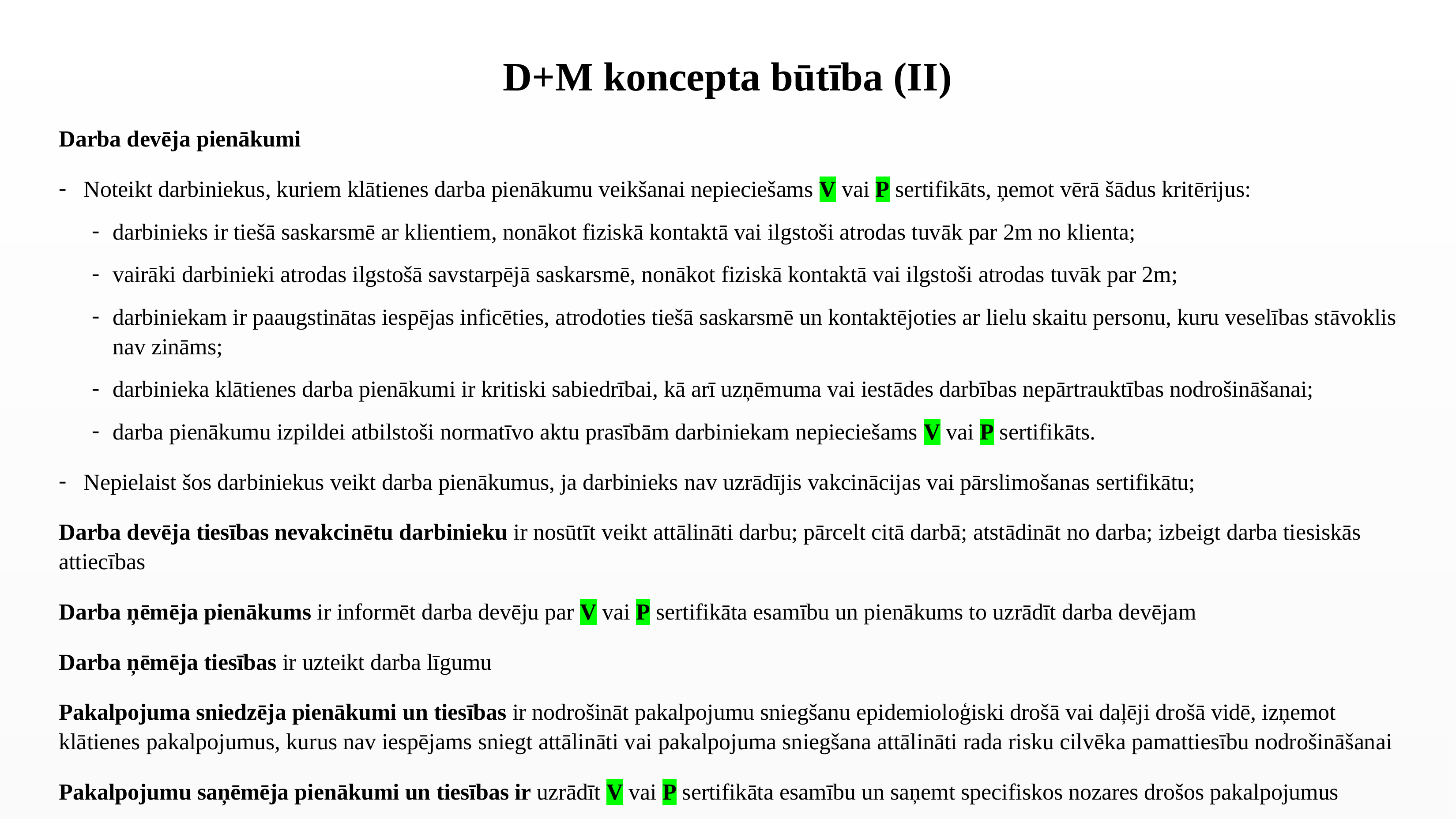

# D+M koncepta būtība (II)
Darba devēja pienākumi
Noteikt darbiniekus, kuriem klātienes darba pienākumu veikšanai nepieciešams V vai P sertifikāts, ņemot vērā šādus kritērijus:
darbinieks ir tiešā saskarsmē ar klientiem, nonākot fiziskā kontaktā vai ilgstoši atrodas tuvāk par 2m no klienta;
vairāki darbinieki atrodas ilgstošā savstarpējā saskarsmē, nonākot fiziskā kontaktā vai ilgstoši atrodas tuvāk par 2m;
darbiniekam ir paaugstinātas iespējas inficēties, atrodoties tiešā saskarsmē un kontaktējoties ar lielu skaitu personu, kuru veselības stāvoklis nav zināms;
darbinieka klātienes darba pienākumi ir kritiski sabiedrībai, kā arī uzņēmuma vai iestādes darbības nepārtrauktības nodrošināšanai;
darba pienākumu izpildei atbilstoši normatīvo aktu prasībām darbiniekam nepieciešams V vai P sertifikāts.
Nepielaist šos darbiniekus veikt darba pienākumus, ja darbinieks nav uzrādījis vakcinācijas vai pārslimošanas sertifikātu;
Darba devēja tiesības nevakcinētu darbinieku ir nosūtīt veikt attālināti darbu; pārcelt citā darbā; atstādināt no darba; izbeigt darba tiesiskās attiecības
Darba ņēmēja pienākums ir informēt darba devēju par V vai P sertifikāta esamību un pienākums to uzrādīt darba devējam
Darba ņēmēja tiesības ir uzteikt darba līgumu
Pakalpojuma sniedzēja pienākumi un tiesības ir nodrošināt pakalpojumu sniegšanu epidemioloģiski drošā vai daļēji drošā vidē, izņemot klātienes pakalpojumus, kurus nav iespējams sniegt attālināti vai pakalpojuma sniegšana attālināti rada risku cilvēka pamattiesību nodrošināšanai
Pakalpojumu saņēmēja pienākumi un tiesības ir uzrādīt V vai P sertifikāta esamību un saņemt specifiskos nozares drošos pakalpojumus